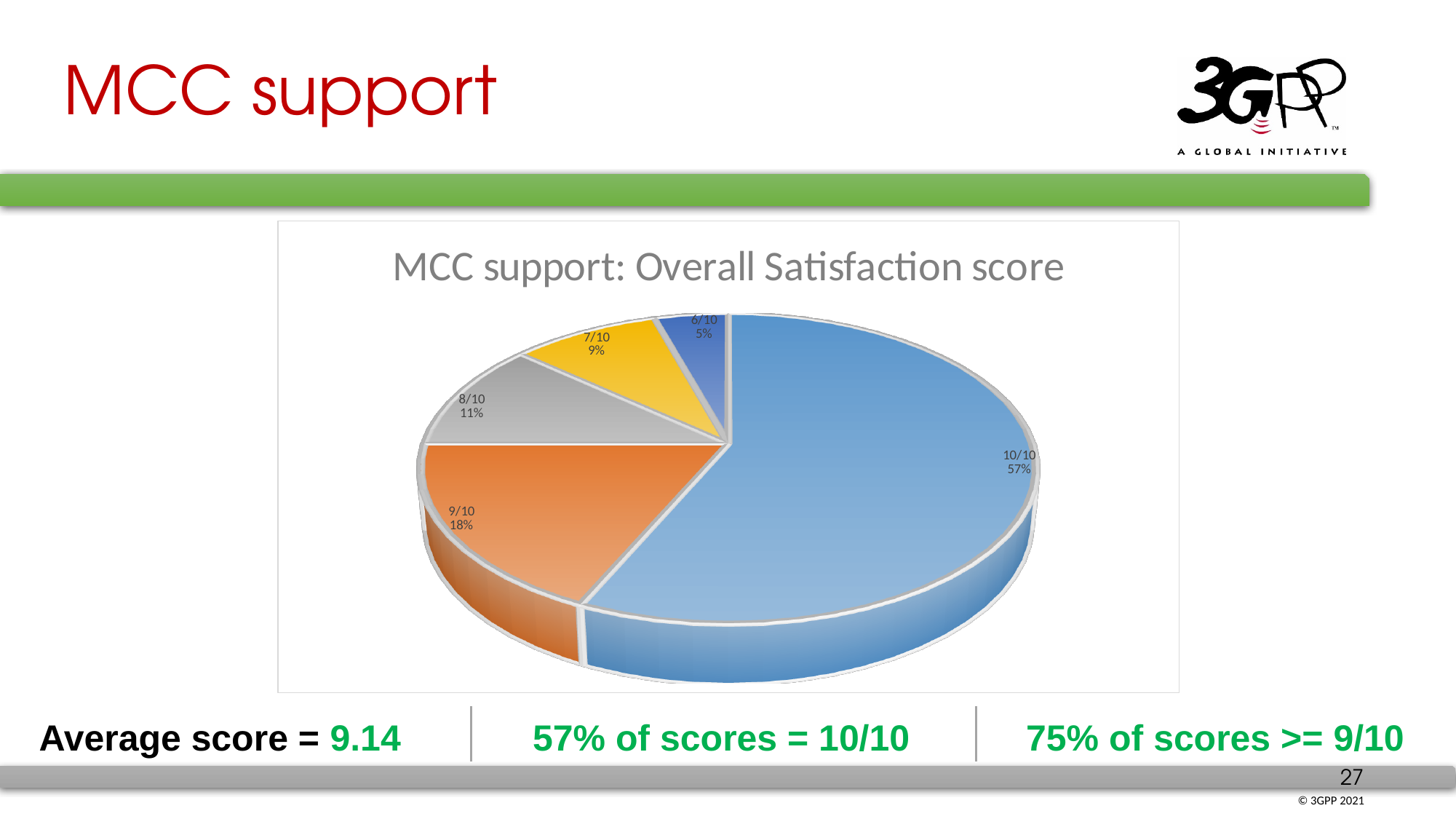

# MCC support

[unsupported chart]

Average score = 9.14
57% of scores = 10/10
75% of scores >= 9/10